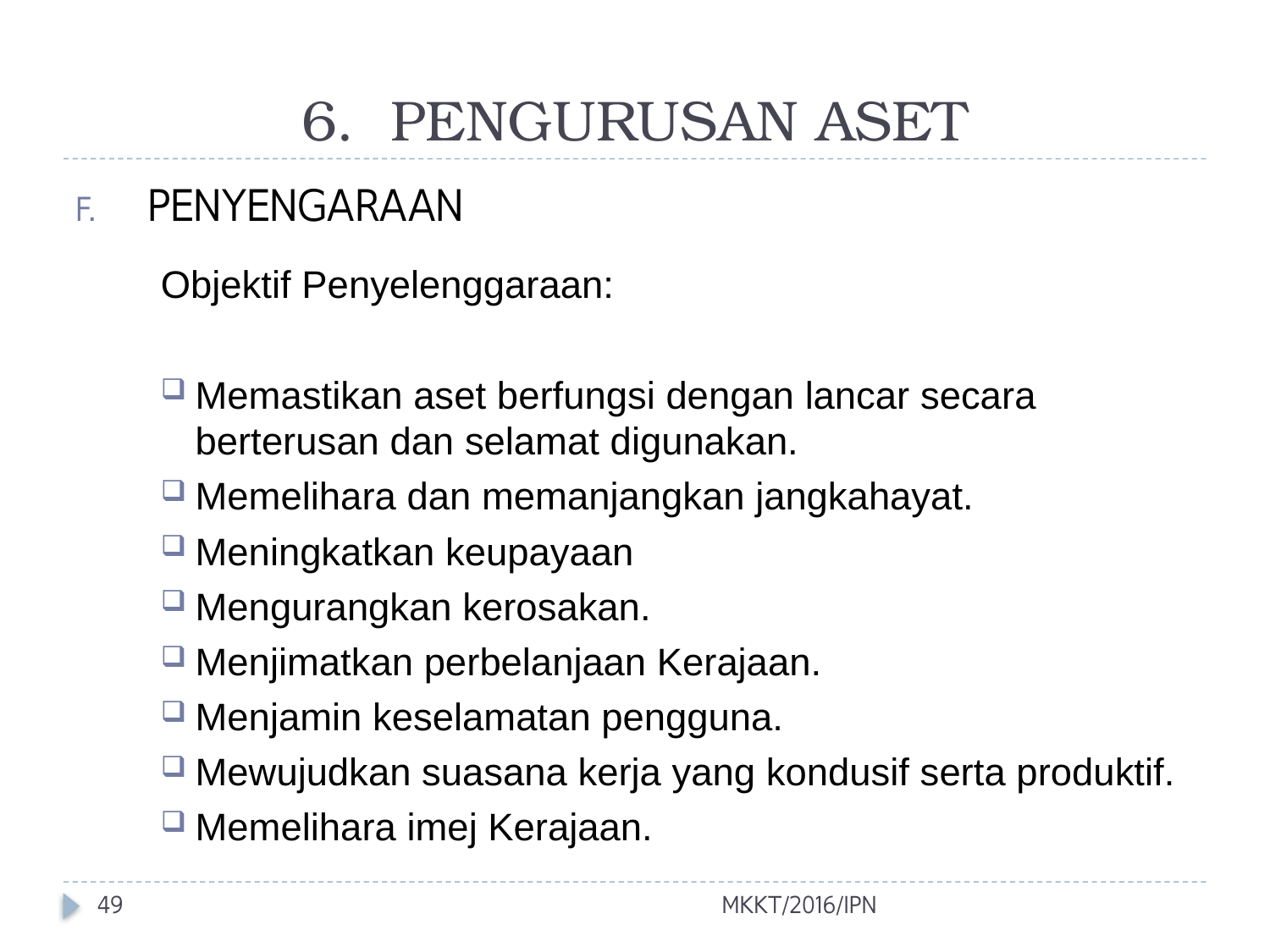

# 6.  PENGURUSAN ASET
PENYENGARAAN
Objektif Penyelenggaraan:

Memastikan aset berfungsi dengan lancar secara berterusan dan selamat digunakan.
Memelihara dan memanjangkan jangkahayat.
Meningkatkan keupayaan
Mengurangkan kerosakan.
Menjimatkan perbelanjaan Kerajaan.
Menjamin keselamatan pengguna.
Mewujudkan suasana kerja yang kondusif serta produktif.
Memelihara imej Kerajaan.

49
MKKT/2016/IPN